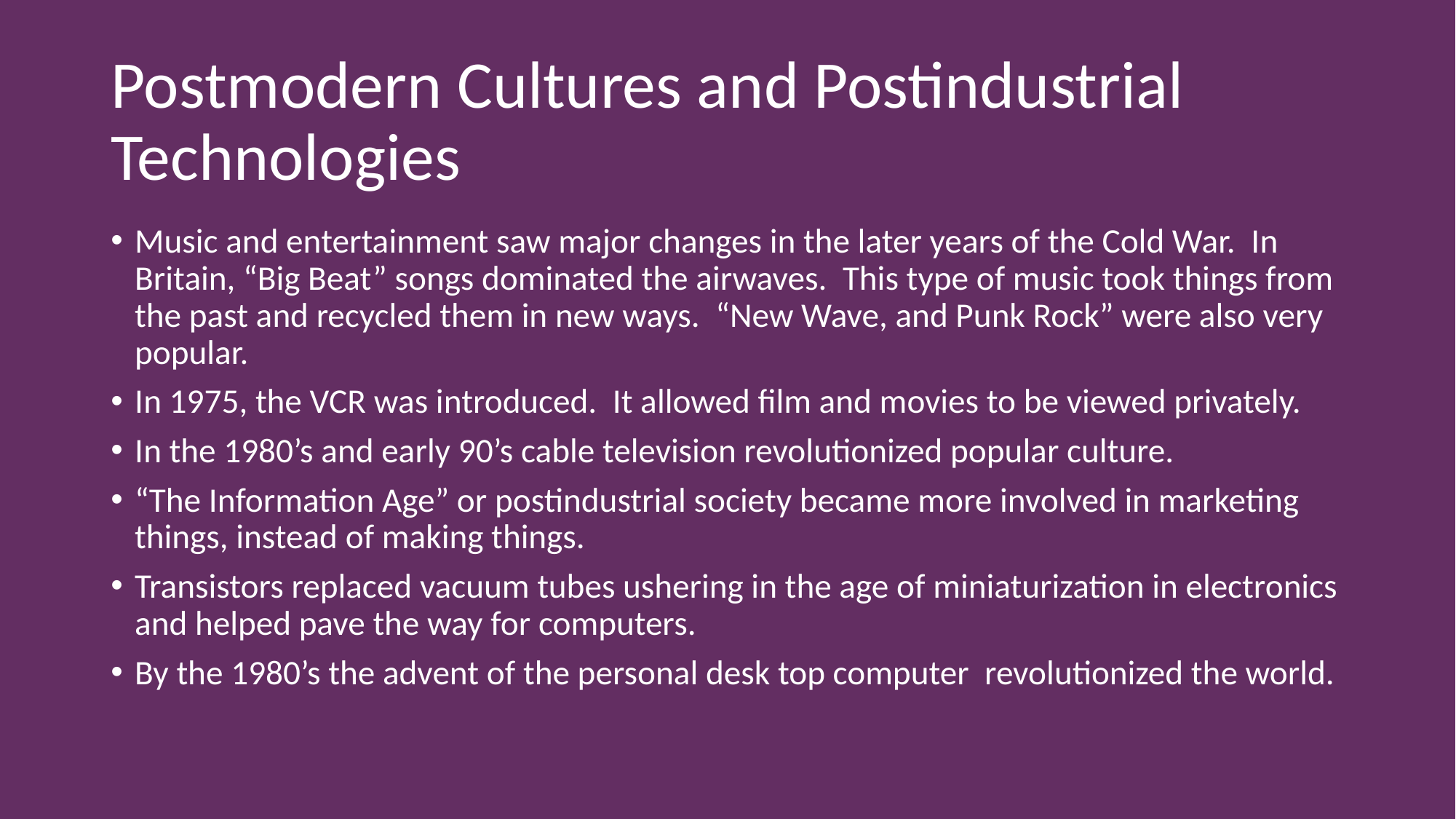

# Postmodern Cultures and Postindustrial Technologies
Music and entertainment saw major changes in the later years of the Cold War.  In Britain, “Big Beat” songs dominated the airwaves.  This type of music took things from the past and recycled them in new ways.  “New Wave, and Punk Rock” were also very popular.
In 1975, the VCR was introduced.  It allowed film and movies to be viewed privately.
In the 1980’s and early 90’s cable television revolutionized popular culture.
“The Information Age” or postindustrial society became more involved in marketing things, instead of making things.
Transistors replaced vacuum tubes ushering in the age of miniaturization in electronics and helped pave the way for computers.
By the 1980’s the advent of the personal desk top computer  revolutionized the world.